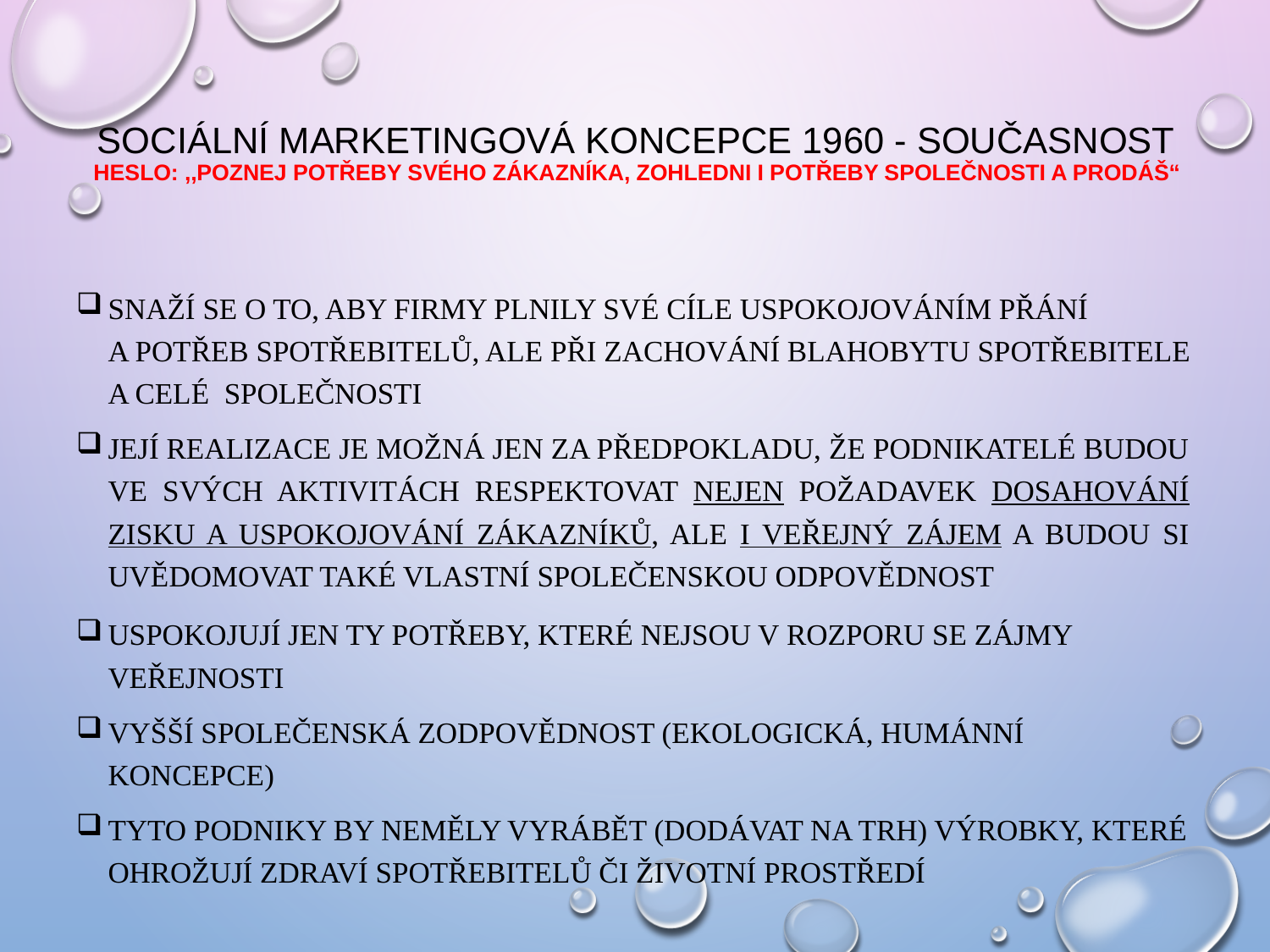

# Sociální marketingová koncepce 1960 - současnost heslo: ,,poznej potřeby svého zákazníka, zohledni i potřeby společnosti a prodáš“
snaží se o to, aby firmy plnily své cíle uspokojováním přání
a potřeb spotřebitelů, ale při zachování blahobytu spotřebitele a celé  společnosti
její realizace je možná jen za předpokladu, že podnikatelé budou ve svých aktivitách respektovat nejen požadavek dosahování zisku a uspokojování zákazníků, ale i veřejný zájem a budou si uvědomovat také vlastní společenskou odpovědnost
uspokojují jen ty potřeby, které nejsou v rozporu se zájmy veřejnosti
vyšší společenská zodpovědnost (ekologická, humánní Koncepce)
tyto podniky by neměly vyrábět (dodávat na trh) výrobky, které ohrožují zdraví spotřebitelů či životní prostředí